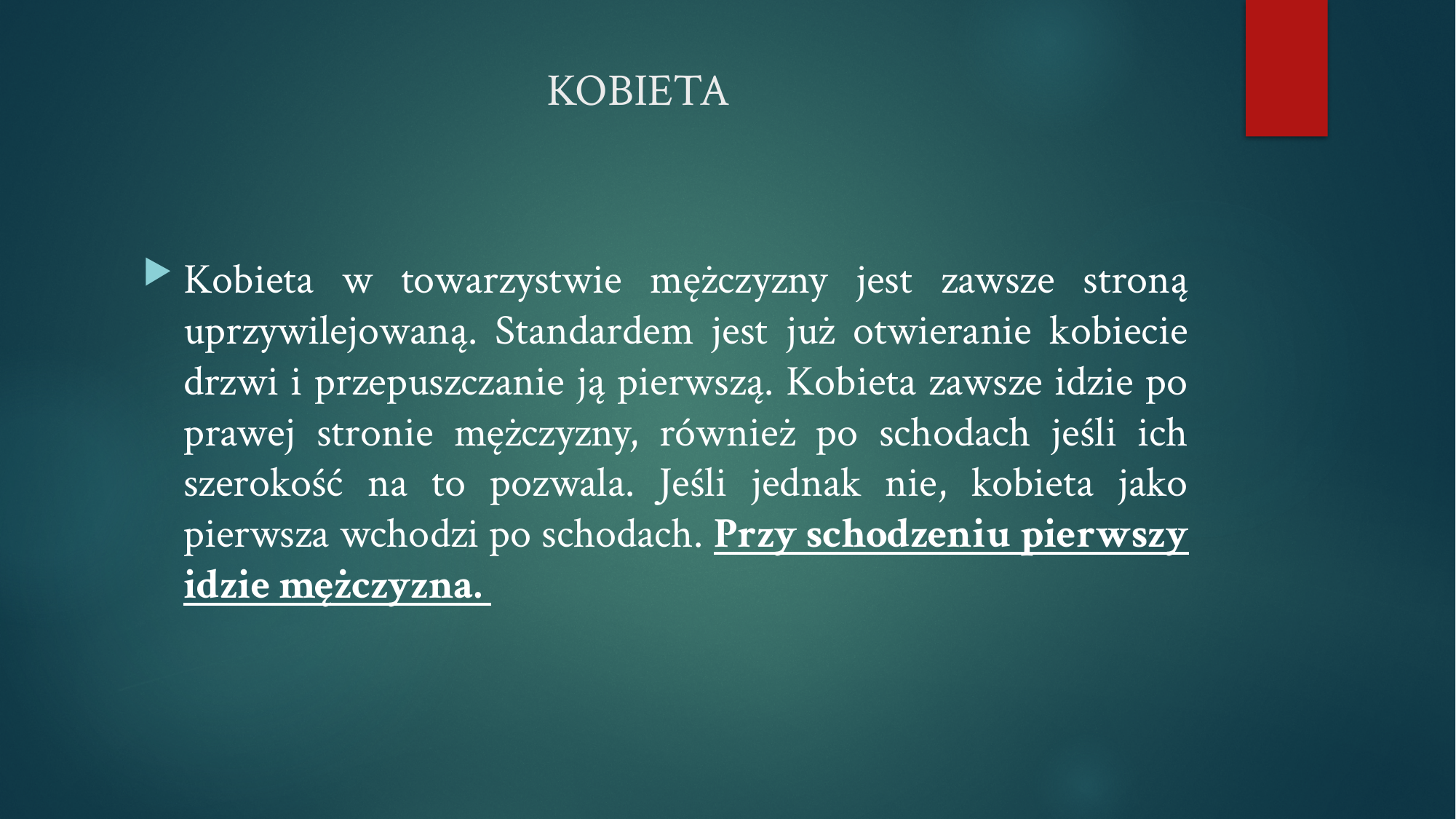

# KOBIETA
Kobieta w towarzystwie mężczyzny jest zawsze stroną uprzywilejowaną. Standardem jest już otwieranie kobiecie drzwi i przepuszczanie ją pierwszą. Kobieta zawsze idzie po prawej stronie mężczyzny, również po schodach jeśli ich szerokość na to pozwala. Jeśli jednak nie, kobieta jako pierwsza wchodzi po schodach. Przy schodzeniu pierwszy idzie mężczyzna.